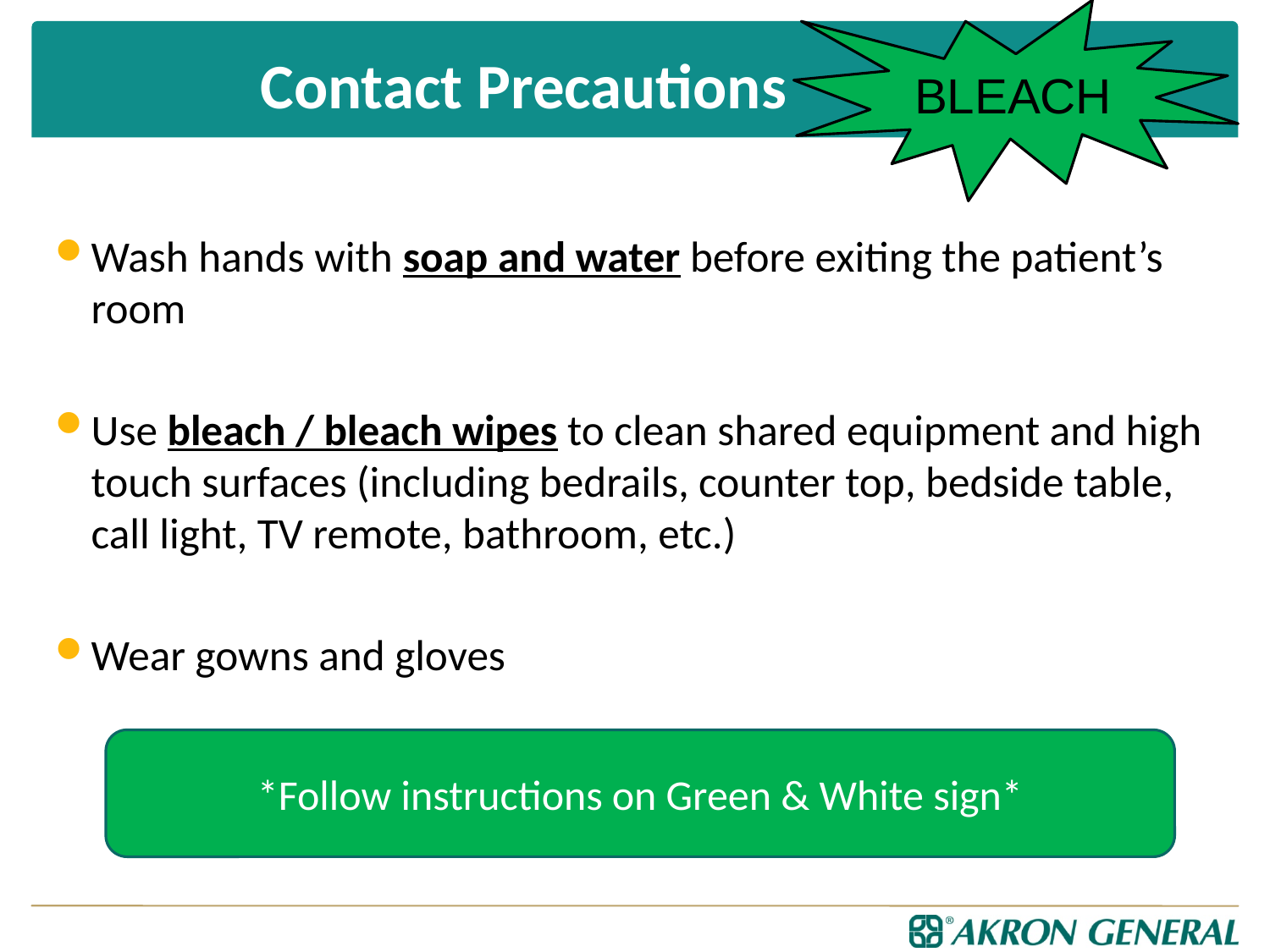

BLEACH
# Contact Precautions
Wash hands with soap and water before exiting the patient’s room

Use bleach / bleach wipes to clean shared equipment and high touch surfaces (including bedrails, counter top, bedside table, call light, TV remote, bathroom, etc.)

Wear gowns and gloves

*Follow instructions on Green & White sign*